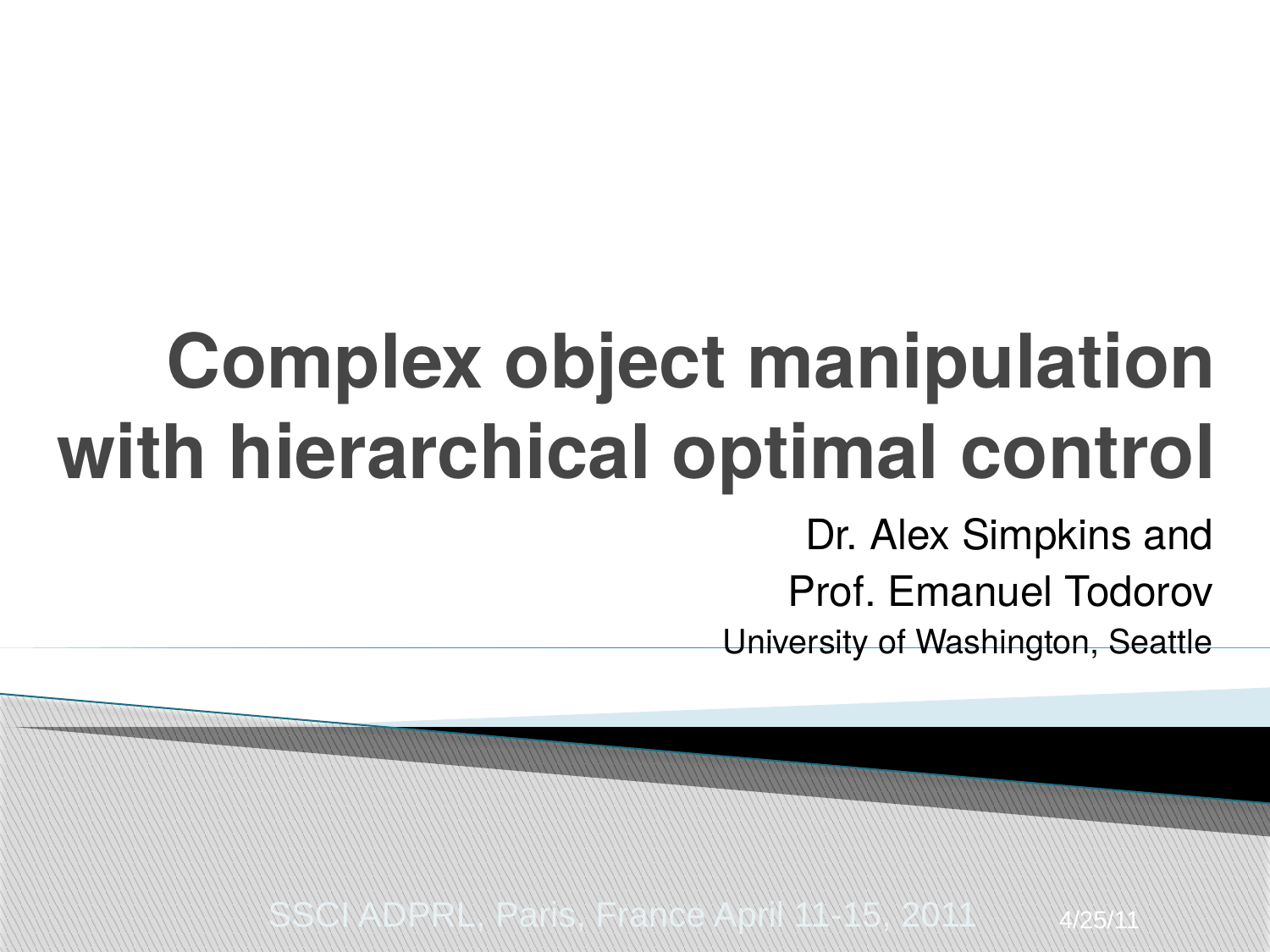

# Complex object manipulation with hierarchical optimal control
Dr. Alex Simpkins and
Prof. Emanuel Todorov
University of Washington, Seattle
4/25/11
SSCI ADPRL, Paris, France April 11-15, 2011